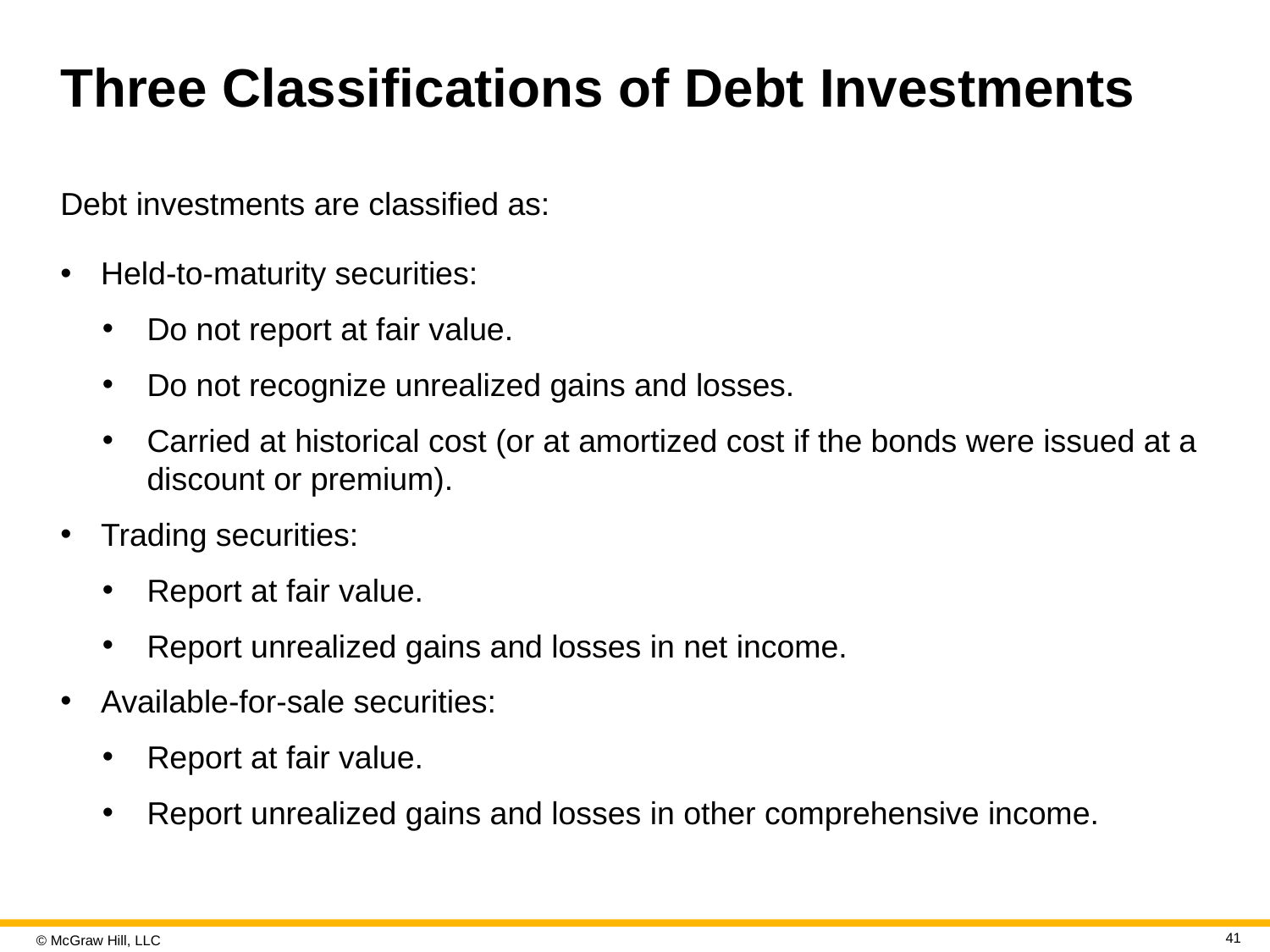

# Three Classifications of Debt Investments
Debt investments are classified as:
Held-to-maturity securities:
Do not report at fair value.
Do not recognize unrealized gains and losses.
Carried at historical cost (or at amortized cost if the bonds were issued at a discount or premium).
Trading securities:
Report at fair value.
Report unrealized gains and losses in net income.
Available-for-sale securities:
Report at fair value.
Report unrealized gains and losses in other comprehensive income.
41